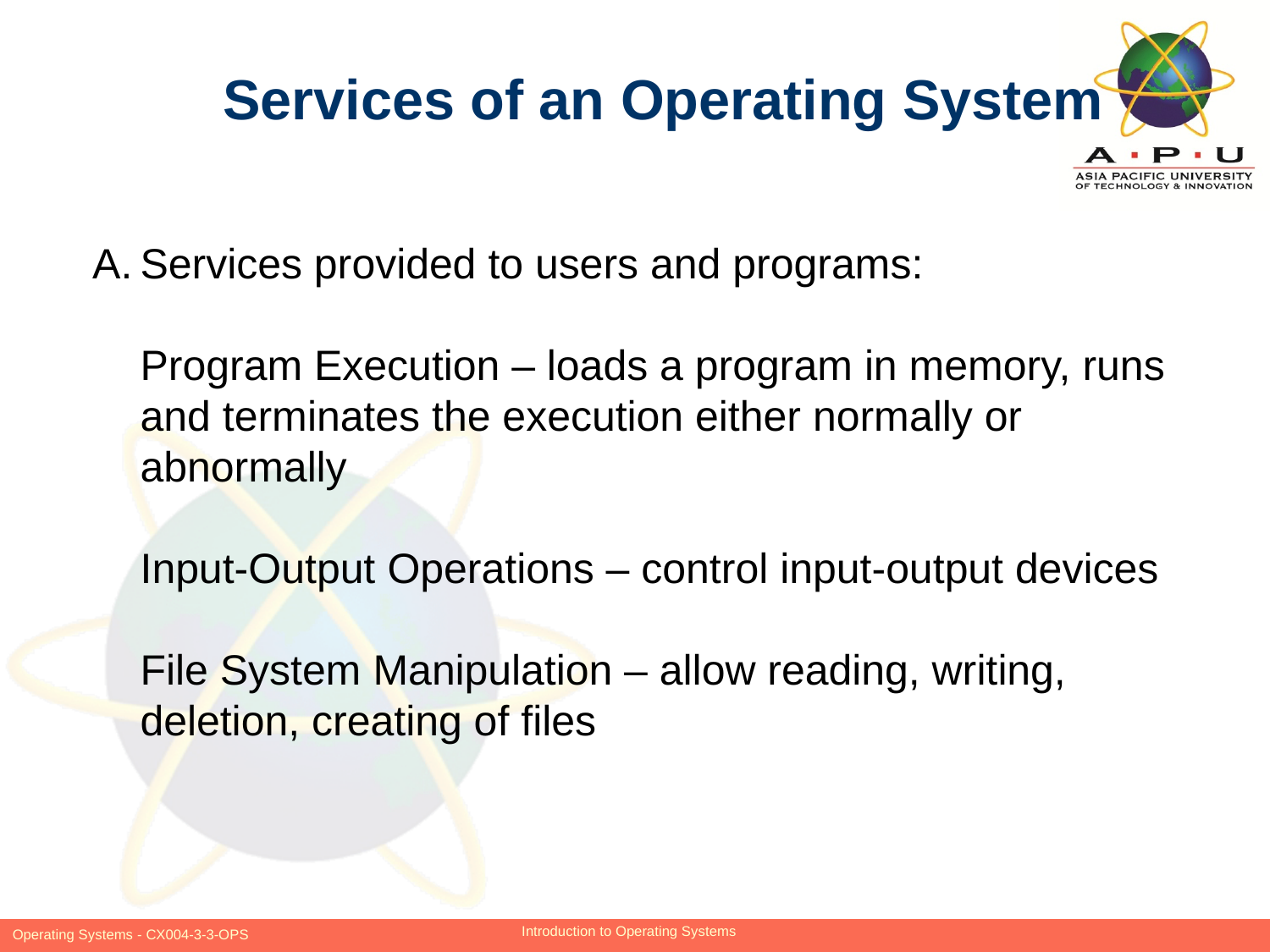

Services of an Operating System

Services provided to users and programs:
Program Execution – loads a program in memory, runs and terminates the execution either normally or abnormally

	Input-Output Operations – control input-output devices

	File System Manipulation – allow reading, writing, deletion, creating of files

Slide 7 of 23